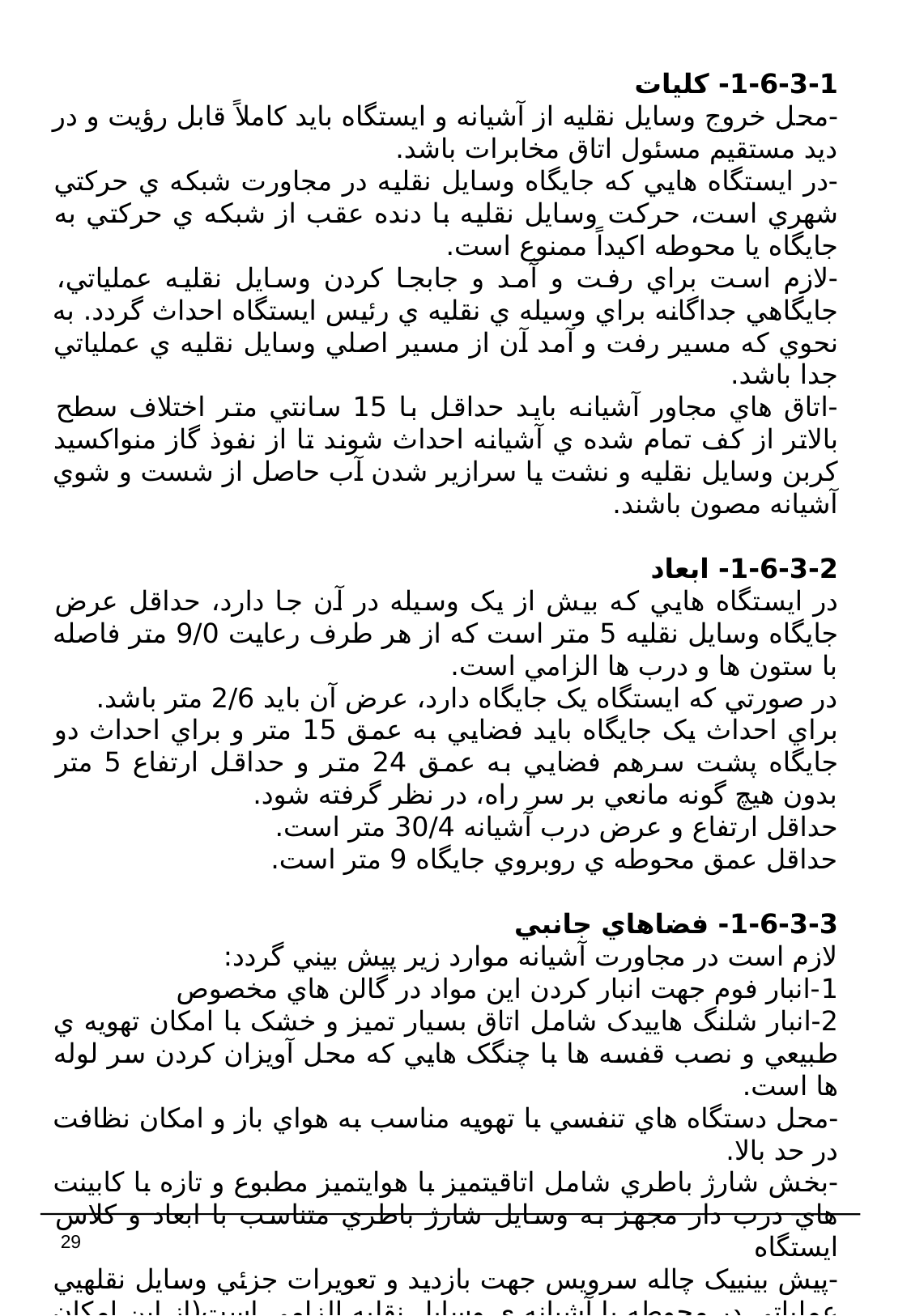

1-6-3-1- کليات
-محل خروج وسايل نقليه از آشيانه و ايستگاه بايد کاملاً قابل رؤيت و در ديد مستقيم مسئول اتاق مخابرات باشد.
-در ايستگاه هايي که جايگاه وسايل نقليه در مجاورت شبکه ي حرکتي شهري است، حرکت وسايل نقليه با دنده عقب از شبکه ي حرکتي به جايگاه يا محوطه اکيداً ممنوع است.
-لازم است براي رفت و آمد و جابجا کردن وسايل نقليه عملياتي، جايگاهي جداگانه براي وسيله ي نقليه ي رئيس ايستگاه احداث گردد. به نحوي که مسير رفت و آمد آن از مسير اصلي وسايل نقليه ي عملياتي جدا باشد.
-اتاق هاي مجاور آشيانه بايد حداقل با 15 سانتي متر اختلاف سطح بالاتر از کف تمام شده ي آشيانه احداث شوند تا از نفوذ گاز منواکسيد کربن وسايل نقليه و نشت يا سرازير شدن آب حاصل از شست و شوي آشيانه مصون باشند.

1-6-3-2- ابعاد
در ايستگاه هايي که بيش از يک وسيله در آن جا دارد، حداقل عرض جايگاه وسايل نقليه 5 متر است که از هر طرف رعايت 9/0 متر فاصله با ستون ها و درب ها الزامي است.
در صورتي که ايستگاه يک جايگاه دارد، عرض آن بايد 2/6 متر باشد.
براي احداث يک جايگاه بايد فضايي به عمق 15 متر و براي احداث دو جايگاه پشت سرهم فضايي به عمق 24 متر و حداقل ارتفاع 5 متر بدون هيچ گونه مانعي بر سر راه، در نظر گرفته شود.
حداقل ارتفاع و عرض درب آشيانه 30/4 متر است.
حداقل عمق محوطه ي روبروي جايگاه 9 متر است.

1-6-3-3- فضاهاي جانبي
لازم است در مجاورت آشيانه موارد زير پيش بيني گردد:
1-انبار فوم جهت انبار کردن اين مواد در گالن هاي مخصوص
2-انبار شلنگ هاييدک شامل اتاق بسيار تميز و خشک با امکان تهويه ي طبيعي و نصب قفسه ها با چنگک هايي که محل آويزان کردن سر لوله ها است.
-محل دستگاه هاي تنفسي با تهويه مناسب به هواي باز و امکان نظافت در حد بالا.
-بخش شارژ باطري شامل اتاقيتميز با هوايتميز مطبوع و تازه با کابينت هاي درب دار مجهز به وسايل شارژ باطري متناسب با ابعاد و کلاس ايستگاه
-پيش بينييک چاله سرويس جهت بازديد و تعويرات جزئي وسايل نقلهيي عملياتي در محوطه يا آشيانه ي وسايل نقليه الزامي است(از اين امکان مي توان جهت شستن وسايل نقلهي نيز استفاده کرد).
-پيش بيني فضاهاي جانبي در زير زميني که فاقد دسترسي مناسب است، مجاز نمي باشد.

29